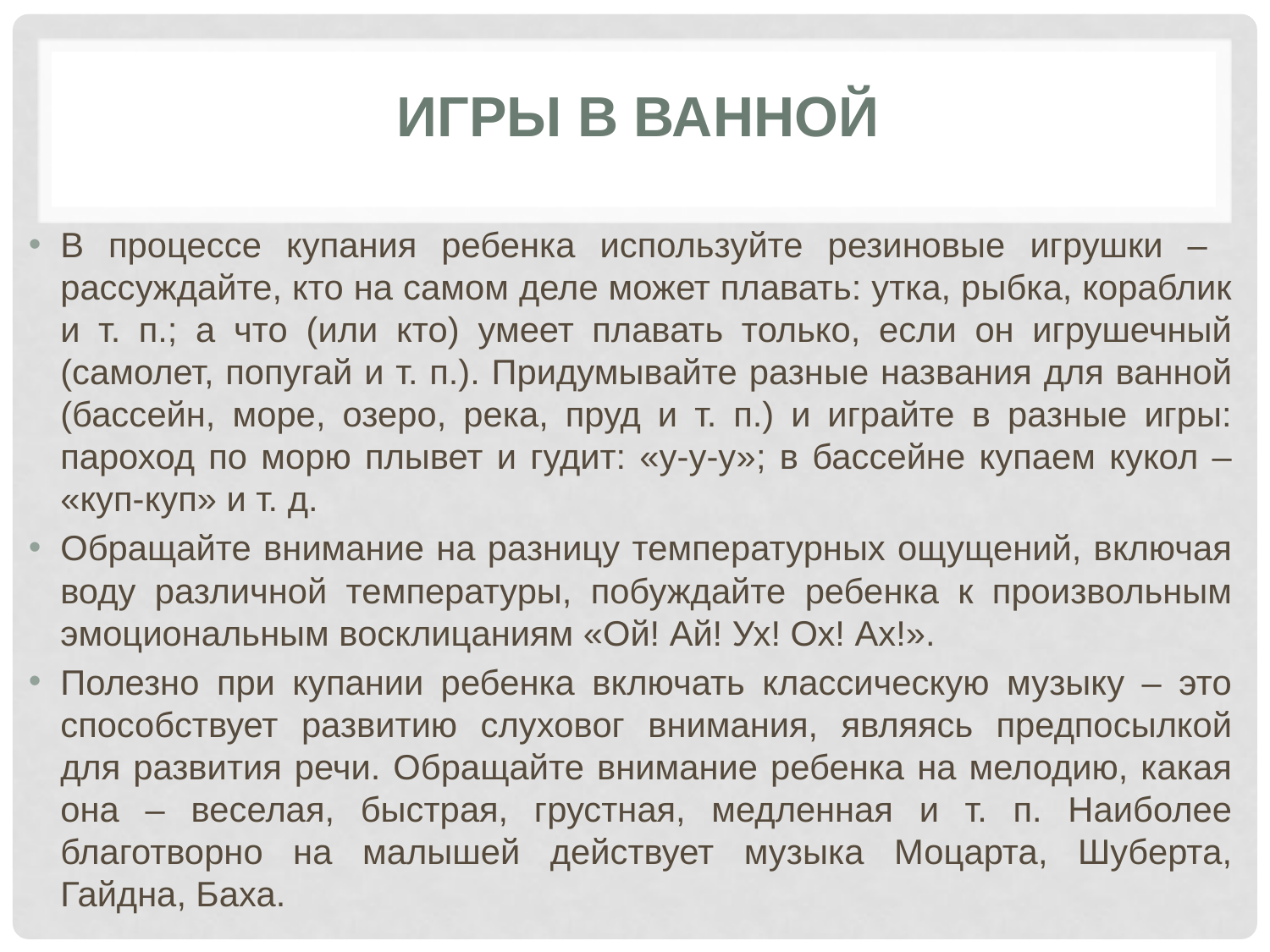

# Игры в ванной
В процессе купания ребенка используйте резиновые игрушки –  рассуждайте, кто на самом деле может плавать: утка, рыбка, кораблик и т. п.; а что (или кто) умеет плавать только, если он игрушечный (самолет, попугай и т. п.). Придумывайте разные названия для ванной (бассейн, море, озеро, река, пруд и т. п.) и играйте в разные игры: пароход по морю плывет и гудит: «у-у-у»; в бассейне купаем кукол – «куп-куп» и т. д.
Обращайте внимание на разницу температурных ощущений, включая воду различной температуры, побуждайте ребенка к произвольным эмоциональным восклицаниям «Ой! Ай! Ух! Ох! Ах!».
Полезно при купании ребенка включать классическую музыку – это способствует развитию слуховог внимания, являясь предпосылкой для развития речи. Обращайте внимание ребенка на мелодию, какая она – веселая, быстрая, грустная, медленная и т. п. Наиболее благотворно на малышей действует музыка Моцарта, Шуберта, Гайдна, Баха.